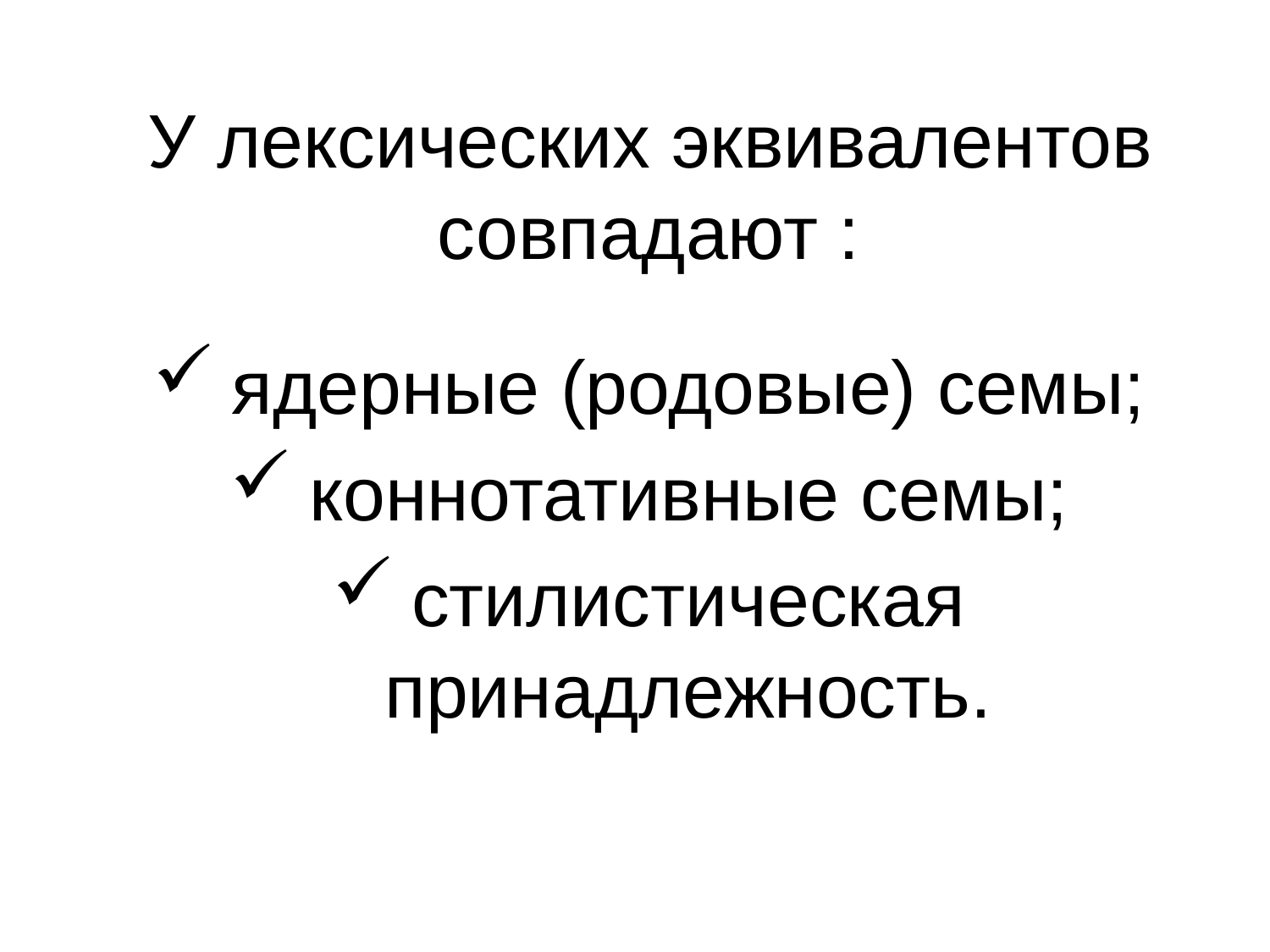

У лексических эквивалентов совпадают :

ядерные (родовые) семы;
коннотативные семы;
стилистическая принадлежность.